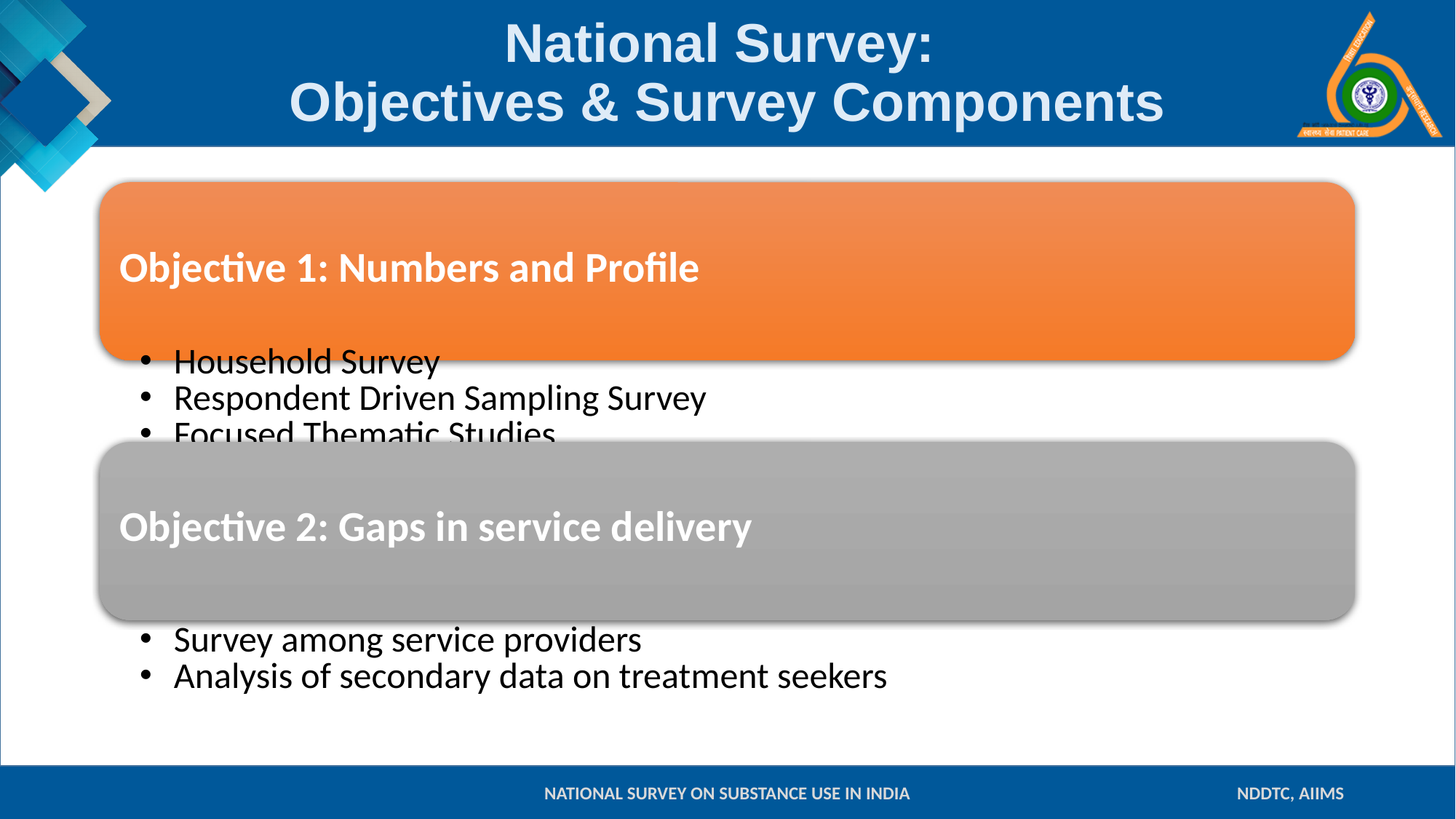

# National Survey: Objectives & Survey Components
Objective 1: Numbers and Profile
Household Survey
Objective 2: Gaps in service delivery
Survey among service providers
Respondent Driven Sampling Survey
Focused Thematic Studies
Analysis of secondary data on treatment seekers
NATIONAL SURVEY ON SUBSTANCE USE IN INDIA
NDDTC, AIIMS